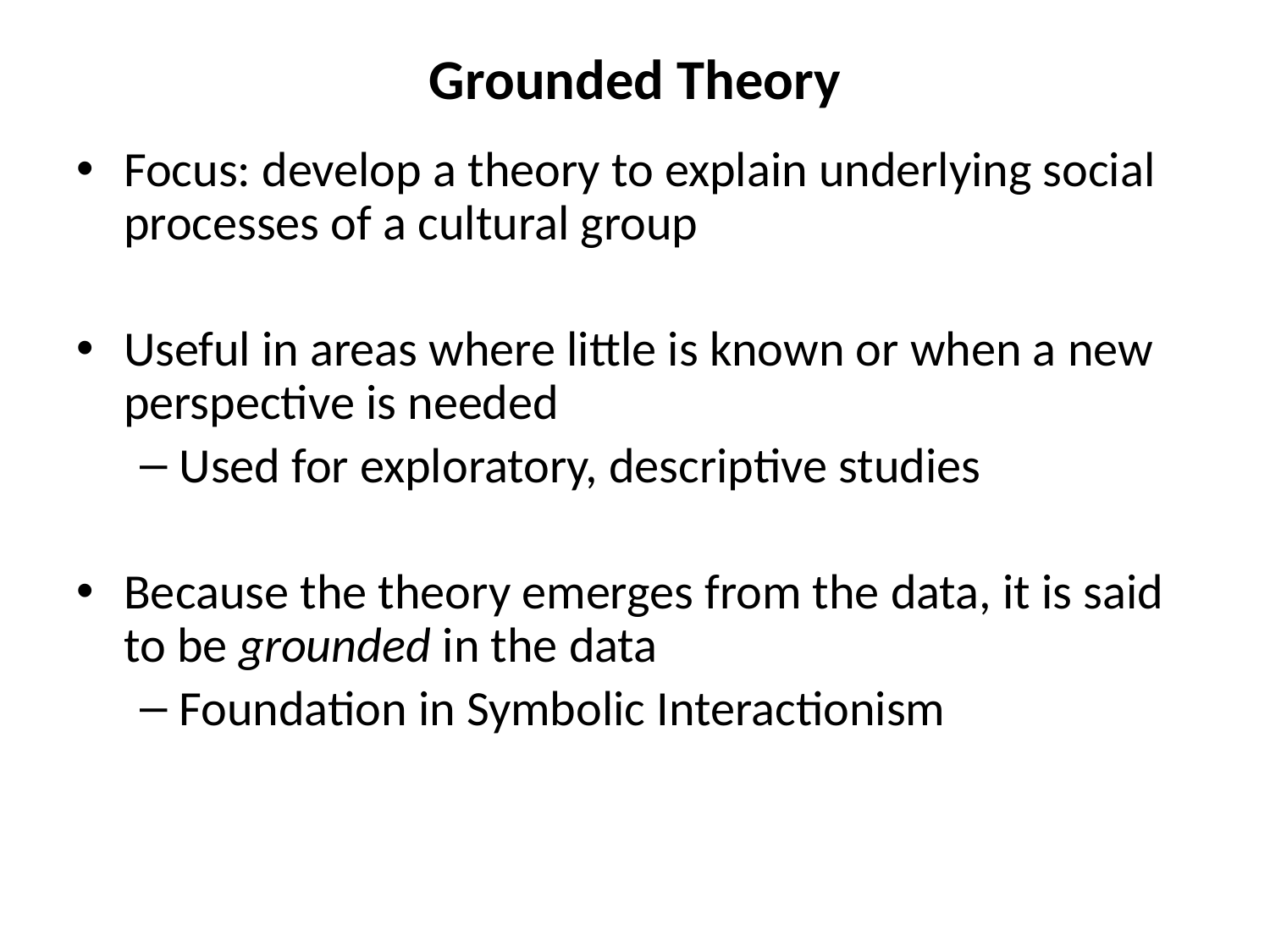

# Grounded Theory
Focus: develop a theory to explain underlying social processes of a cultural group

Useful in areas where little is known or when a new perspective is needed
Used for exploratory, descriptive studies

Because the theory emerges from the data, it is said to be grounded in the data
Foundation in Symbolic Interactionism